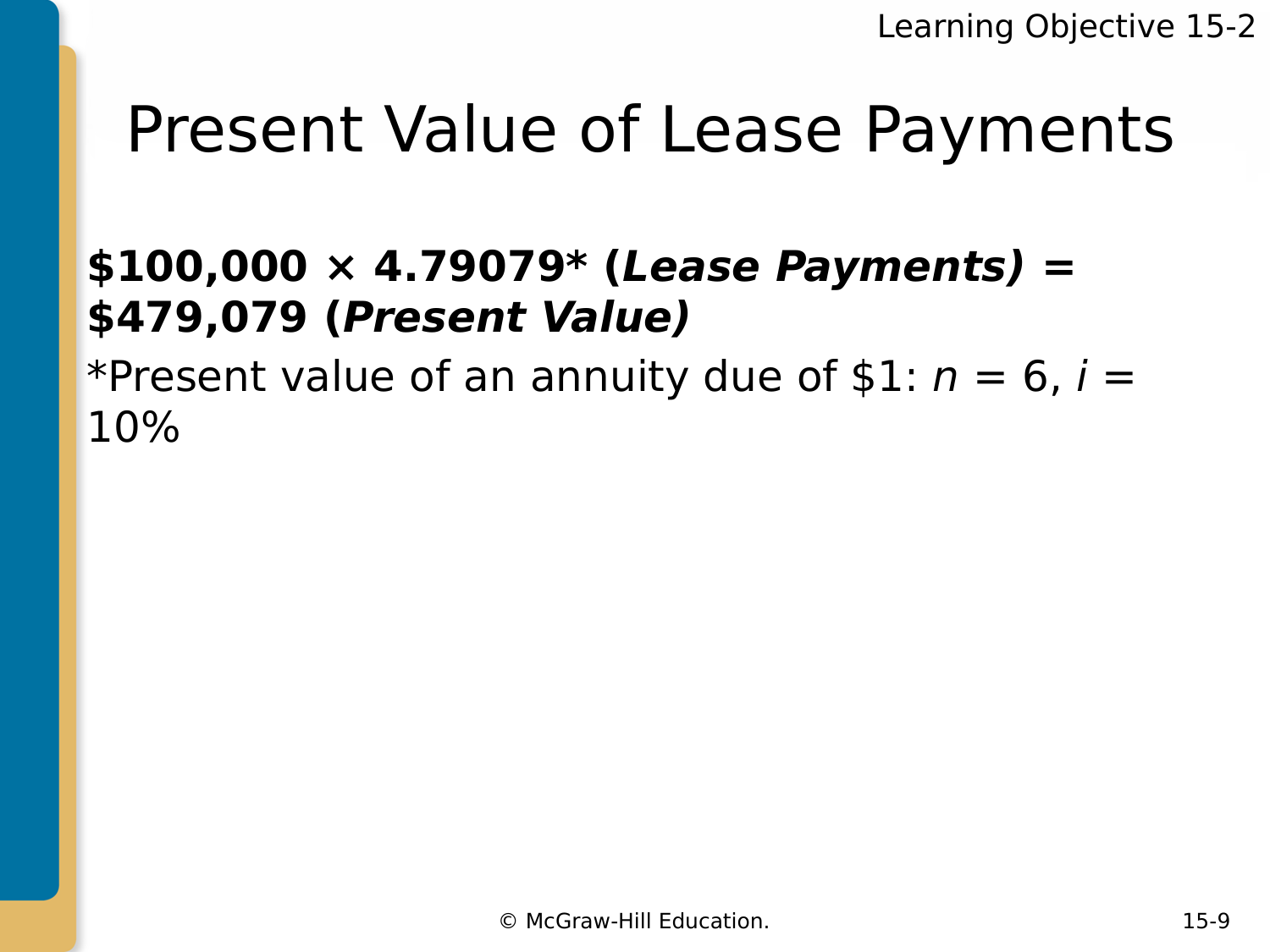

Learning Objective 15-2
# Present Value of Lease Payments
$100,000 × 4.79079* (Lease Payments) = $479,079 (Present Value)
*Present value of an annuity due of $1: n = 6, i = 10%